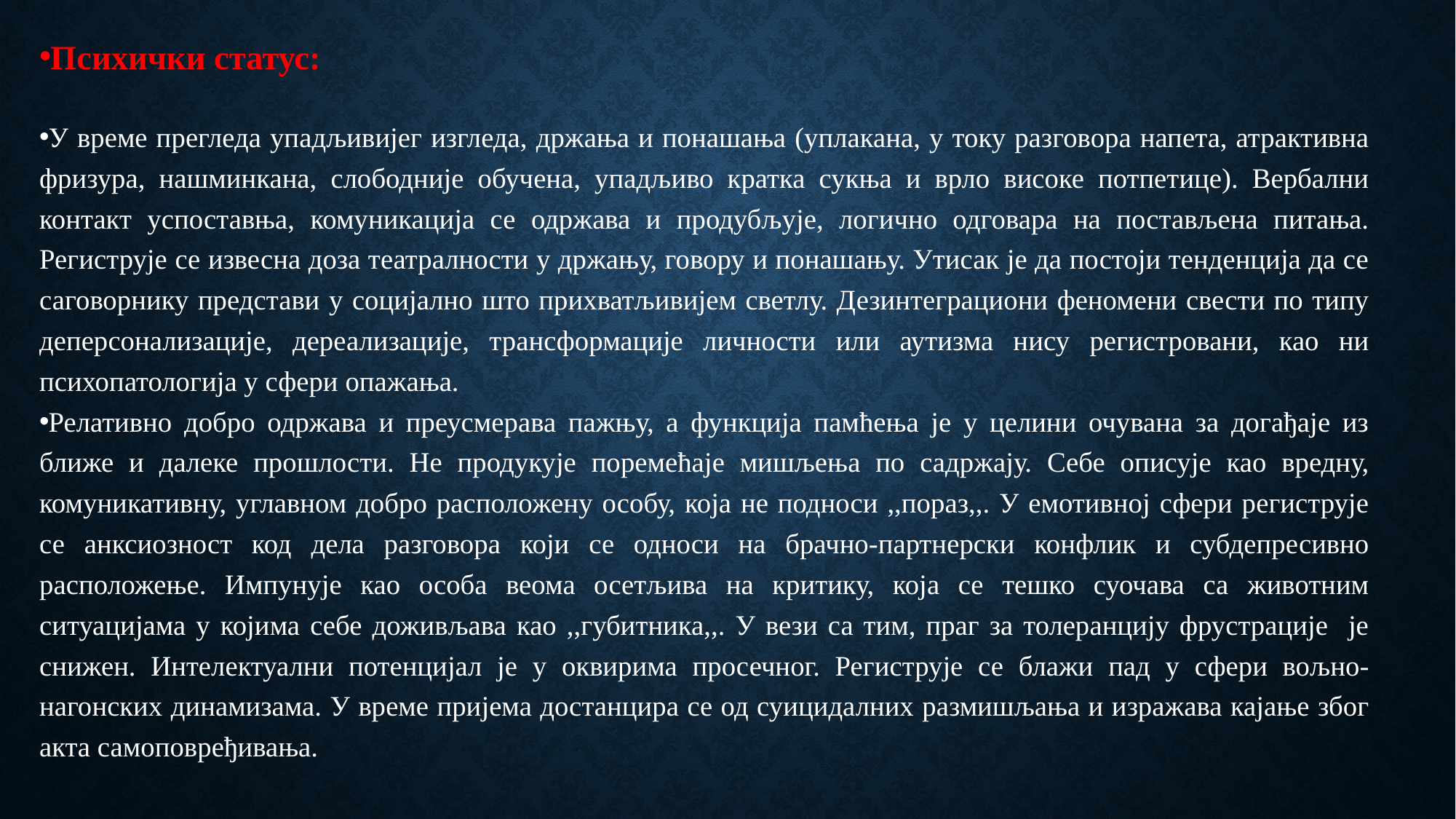

Психички статус:

У време прегледа упадљивијег изгледа, држања и понашања (уплакана, у току разговора напета, атрактивна фризура, нашминкана, слободније обучена, упадљиво кратка сукња и врло високе потпетице). Вербални контакт успоставња, комуникација се одржава и продубљује, логично одговара на постављена питања. Региструје се извесна доза театралности у држању, говору и понашању. Утисак је да постоји тенденција да се саговорнику представи у социјално што прихватљивијем светлу. Дезинтеграциони феномени свести по типу деперсонализације, дереализације, трансформације личности или аутизма нису регистровани, као ни психопатологија у сфери опажања.
Релативно добро одржава и преусмерава пажњу, а функција памћења је у целини очувана за догађаје из ближе и далеке прошлости. Не продукује поремећаје мишљења по садржају. Себе описује као вредну, комуникативну, углавном добро расположену особу, која не подноси ,,пораз,,. У емотивној сфери региструје се анксиозност код дела разговора који се односи на брачно-партнерски конфлик и субдепресивно расположење. Импунује као особа веома осетљива на критику, која се тешко суочава са животним ситуацијама у којима себе доживљава као ,,губитника,,. У вези са тим, праг за толеранцију фрустрације  је снижен. Интелектуални потенцијал је у оквирима просечног. Региструје се блажи пад у сфери вољно-нагонских динамизама. У време пријема достанцира се од суицидалних размишљања и изражава кајање због акта самоповређивања.